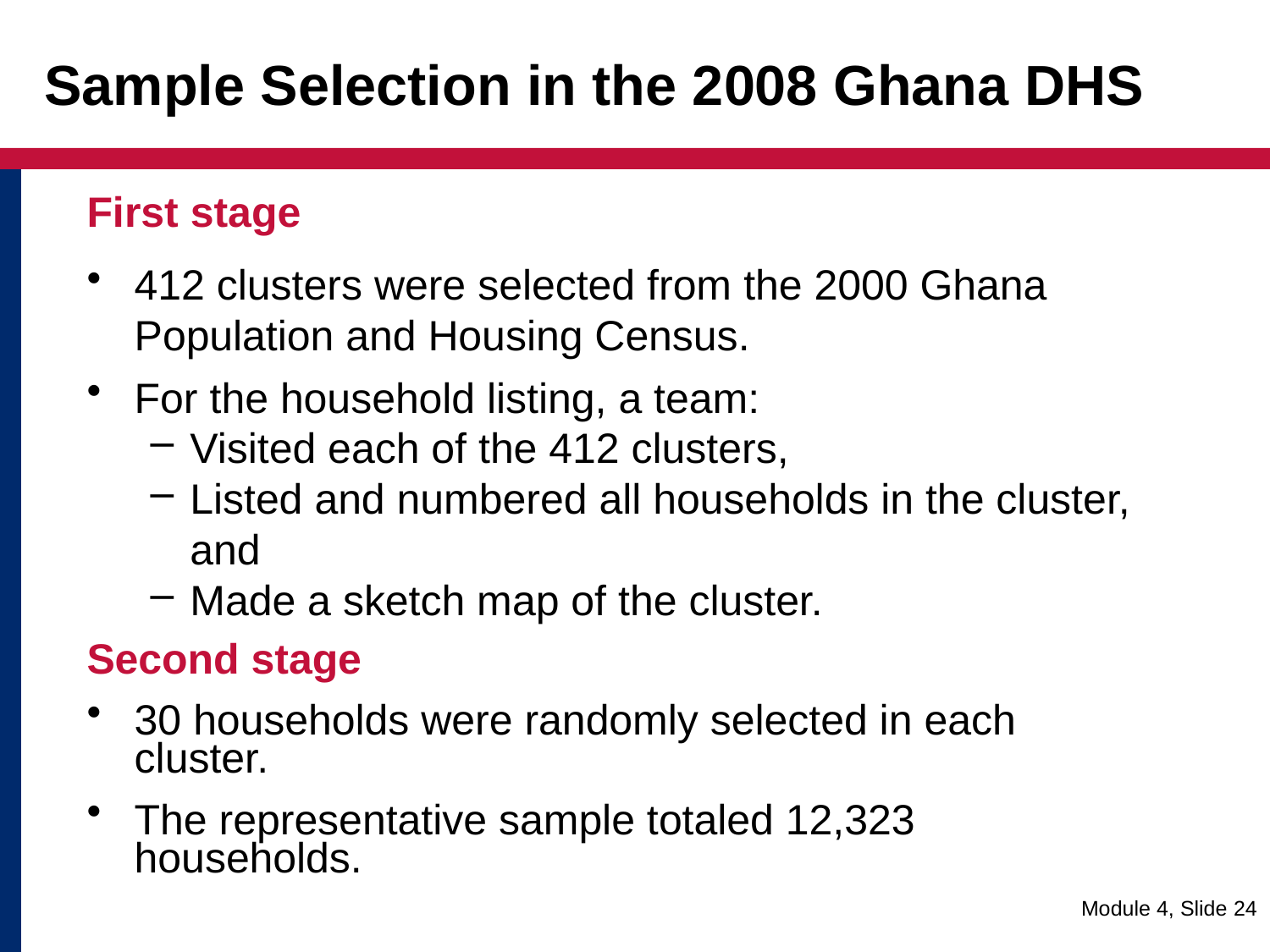

# Sample Selection in the 2008 Ghana DHS
First stage
412 clusters were selected from the 2000 Ghana Population and Housing Census.
For the household listing, a team:
Visited each of the 412 clusters,
Listed and numbered all households in the cluster, and
Made a sketch map of the cluster.
Second stage
30 households were randomly selected in each cluster.
The representative sample totaled 12,323 households.
 Module 4, Slide 24